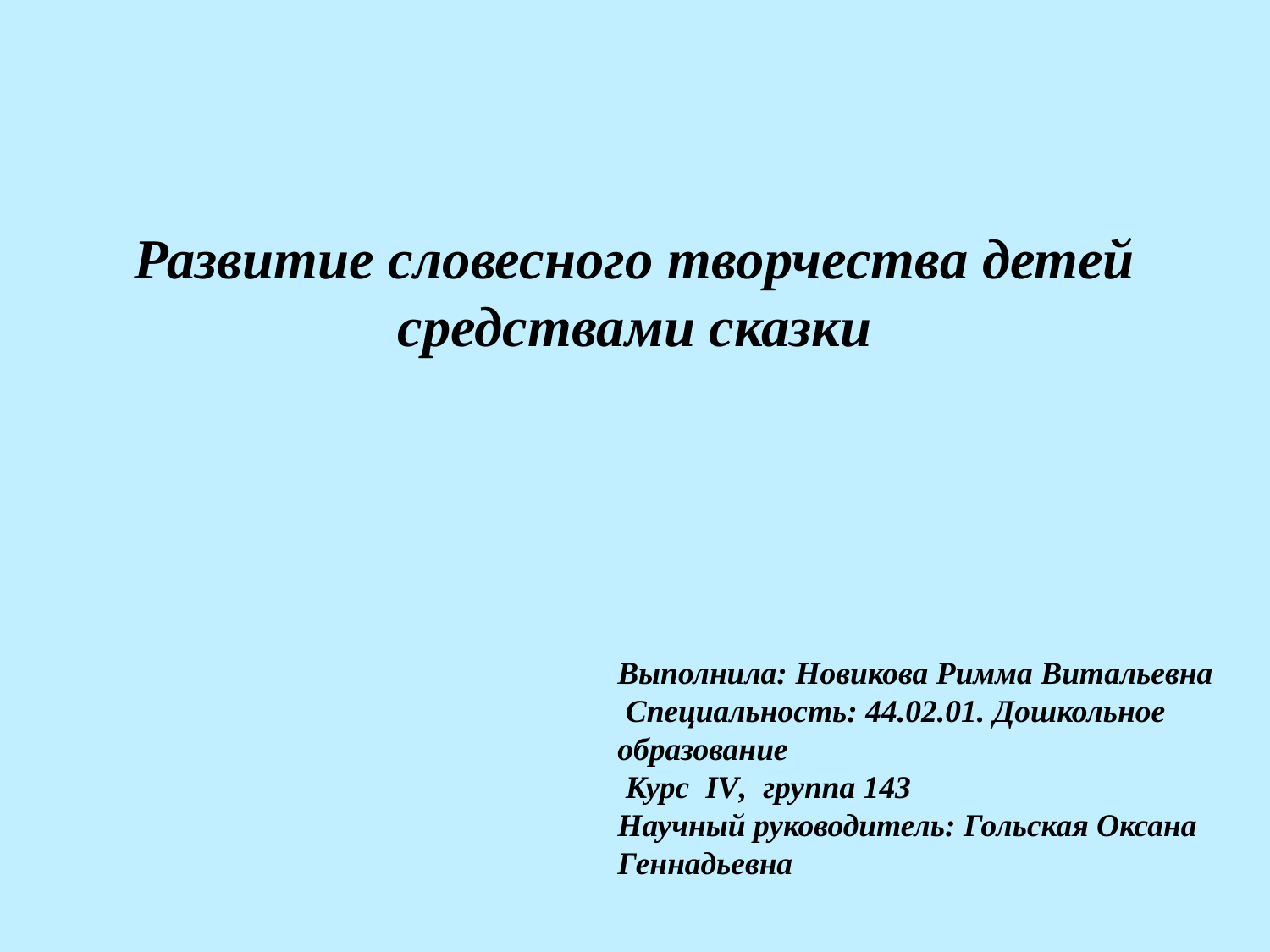

Развитие словесного творчества детей средствами сказки
Выполнила: Новикова Римма Витальевна
 Специальность: 44.02.01. Дошкольное образование
 Курс  IV,  группа 143
Научный руководитель: Гольская Оксана Геннадьевна